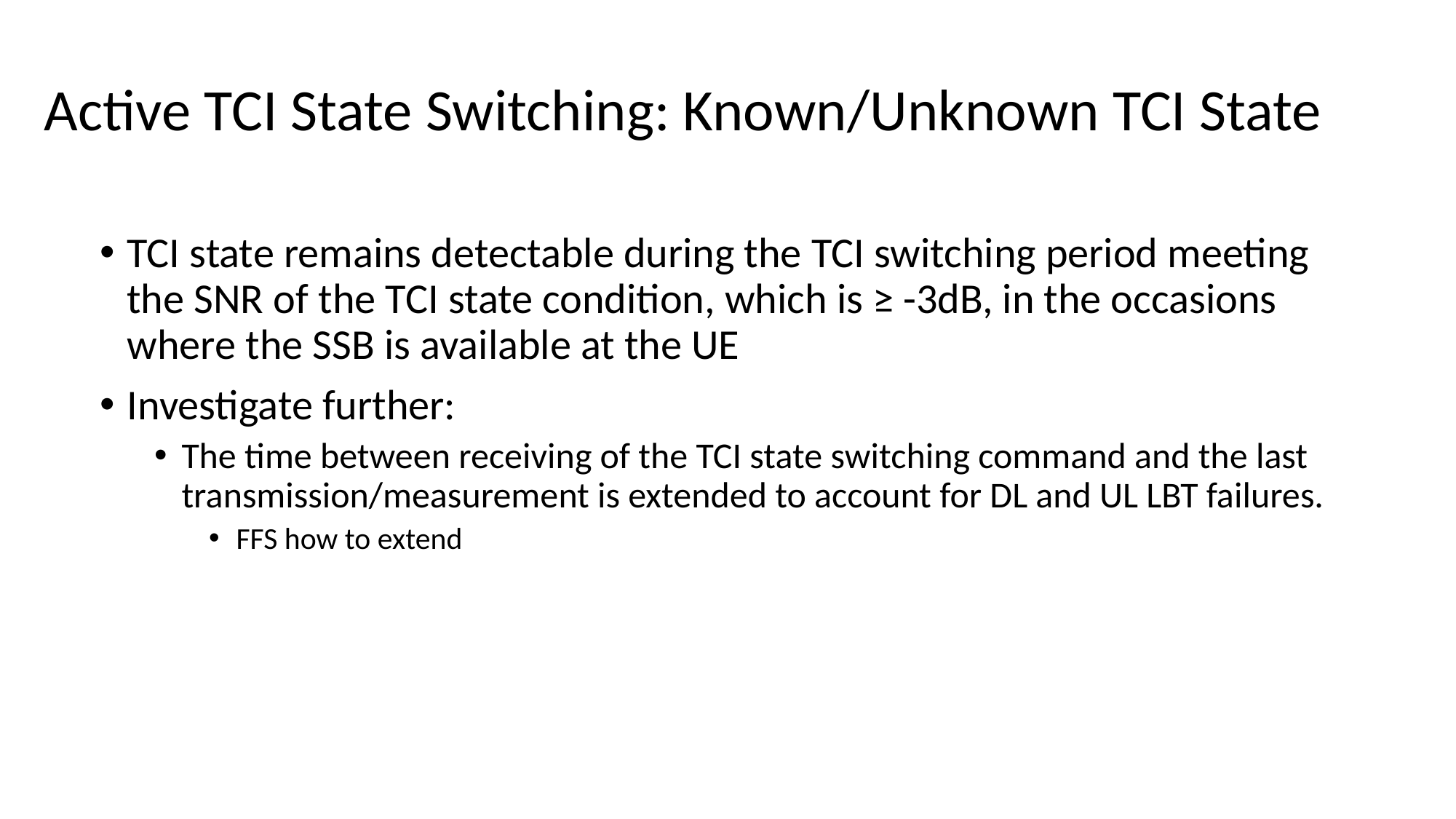

# Active TCI State Switching: Known/Unknown TCI State
TCI state remains detectable during the TCI switching period meeting the SNR of the TCI state condition, which is ≥ -3dB, in the occasions where the SSB is available at the UE
Investigate further:
The time between receiving of the TCI state switching command and the last transmission/measurement is extended to account for DL and UL LBT failures.
FFS how to extend